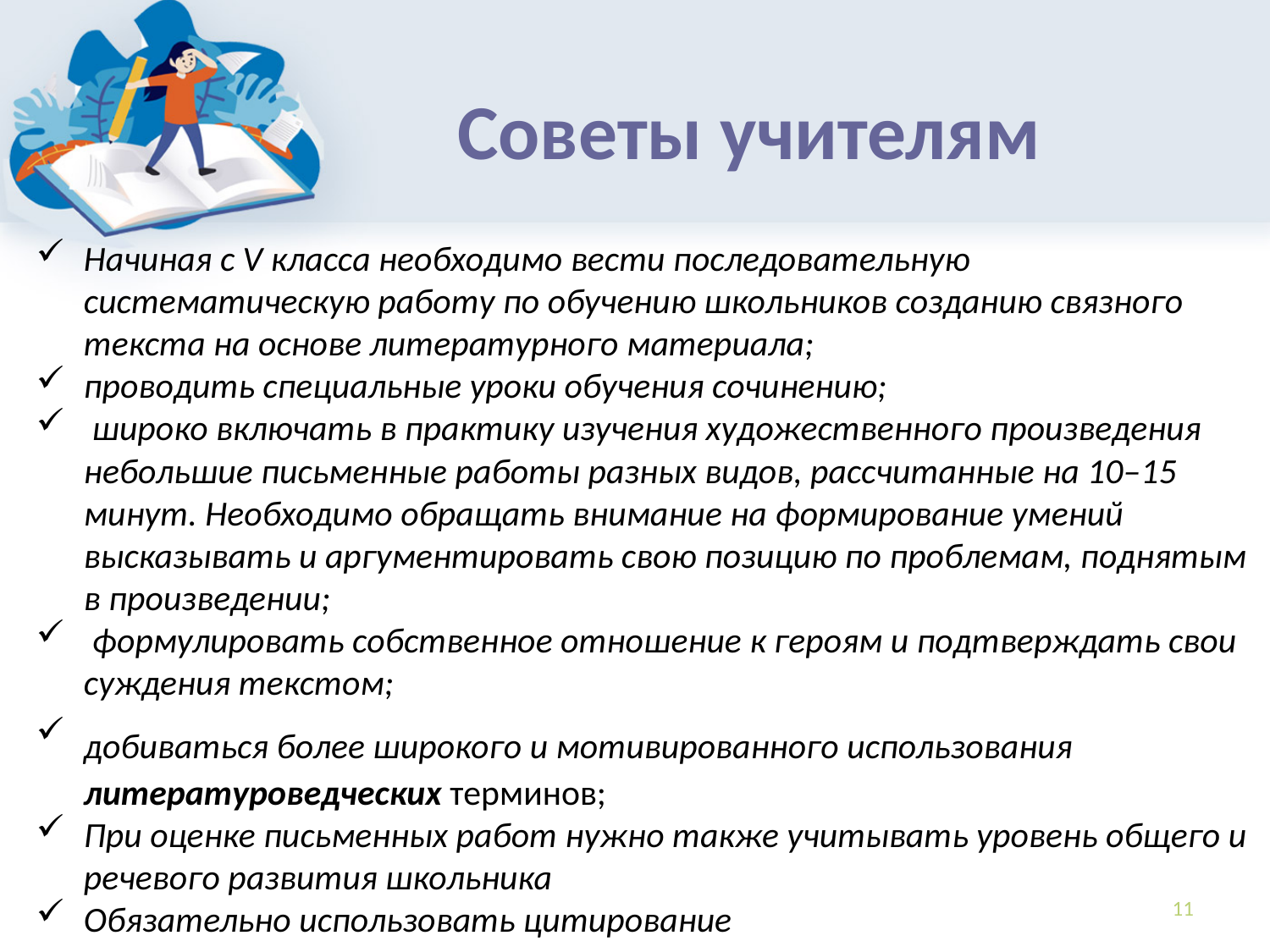

Советы учителям
Начиная с V класса необходимо вести последовательную систематическую работу по обучению школьников созданию связного текста на основе литературного материала;
проводить специальные уроки обучения сочинению;
 широко включать в практику изучения художественного произведения небольшие письменные работы разных видов, рассчитанные на 10–15 минут. Необходимо обращать внимание на формирование умений высказывать и аргументировать свою позицию по проблемам, поднятым в произведении;
 формулировать собственное отношение к героям и подтверждать свои суждения текстом;
добиваться более широкого и мотивированного использования литературоведческих терминов;
При оценке письменных работ нужно также учитывать уровень общего и речевого развития школьника
Обязательно использовать цитирование
11